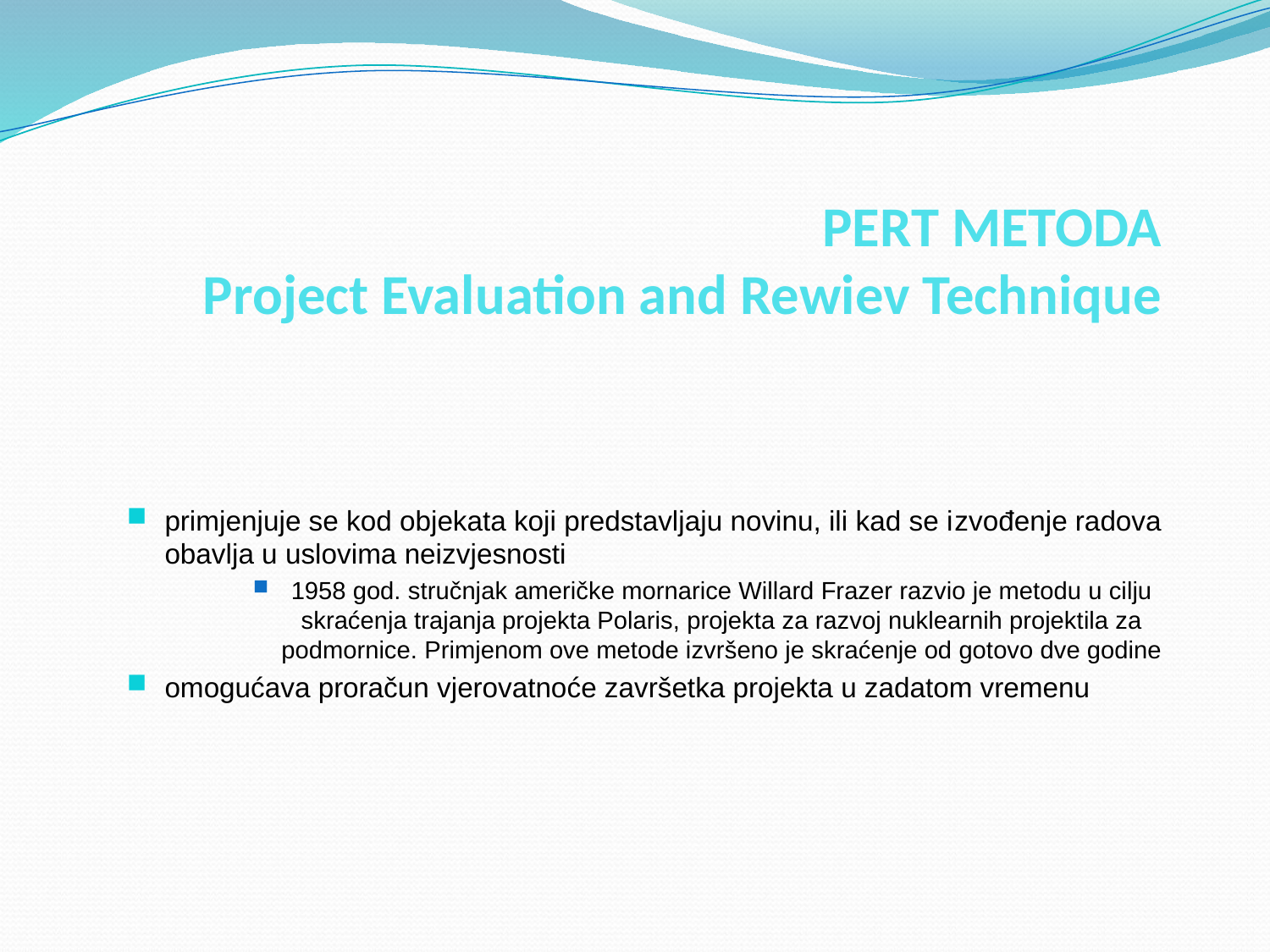

# PERT METODA Project Evaluation and Rewiev Technique
primjenjuje se kod objekata koji predstavljaju novinu, ili kad se izvođenje radova obavlja u uslovima neizvjesnosti
1958 god. stručnjak američke mornarice Willard Frazer razvio je metodu u cilju skraćenja trajanja projekta Polaris, projekta za razvoj nuklearnih projektila za podmornice. Primjenom ove metode izvršeno je skraćenje od gotovo dve godine
omogućava proračun vjerovatnoće završetka projekta u zadatom vremenu